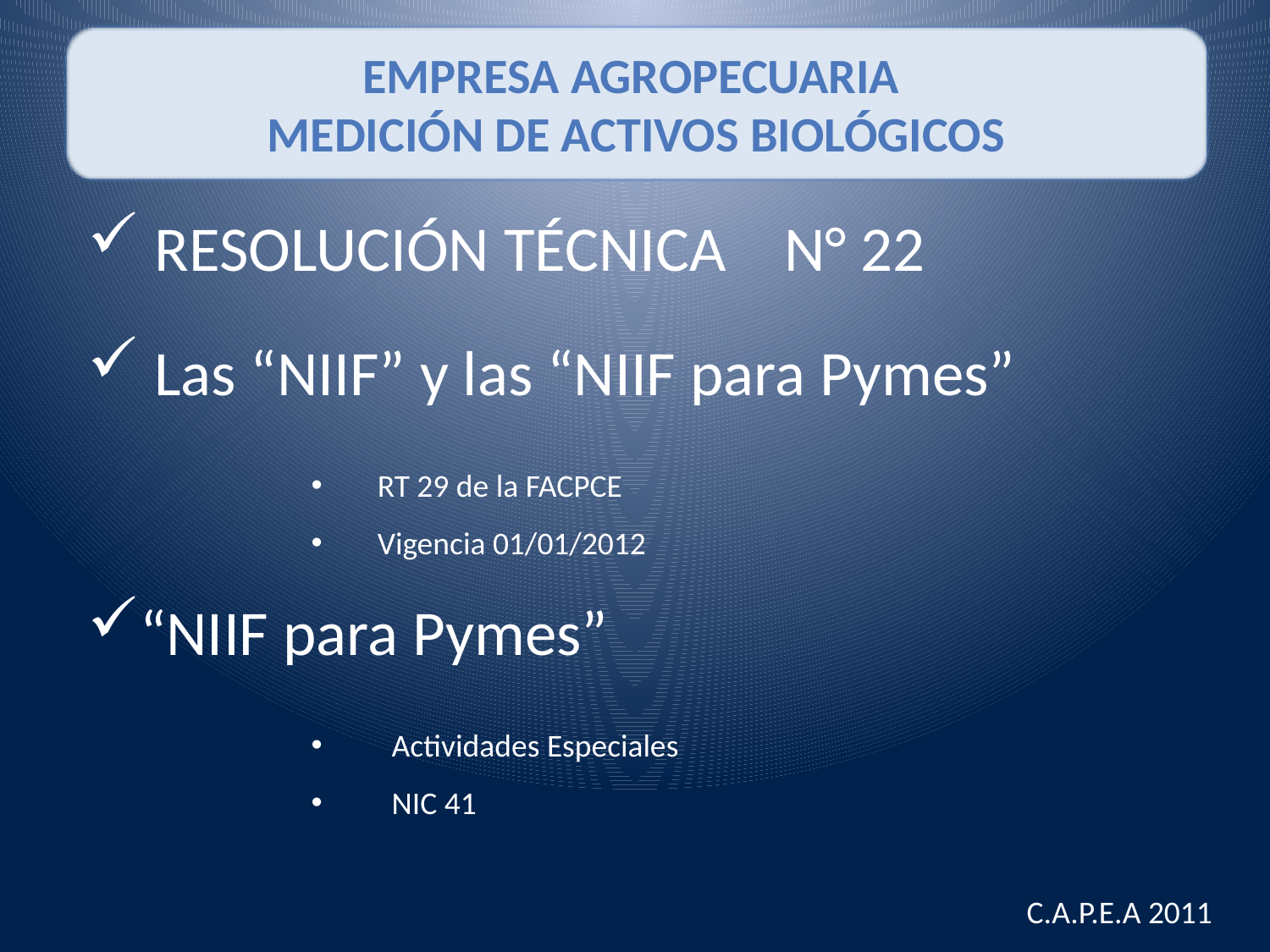

Empresa Agropecuaria
Medición de Activos Biológicos
# RESOLUCIÓN TÉCNICA    N° 22
 Las “NIIF” y las “NIIF para Pymes”

     RT 29 de la FACPCE
     Vigencia 01/01/2012
“NIIF para Pymes”

       Actividades Especiales
       NIC 41
C.A.P.E.A 2011